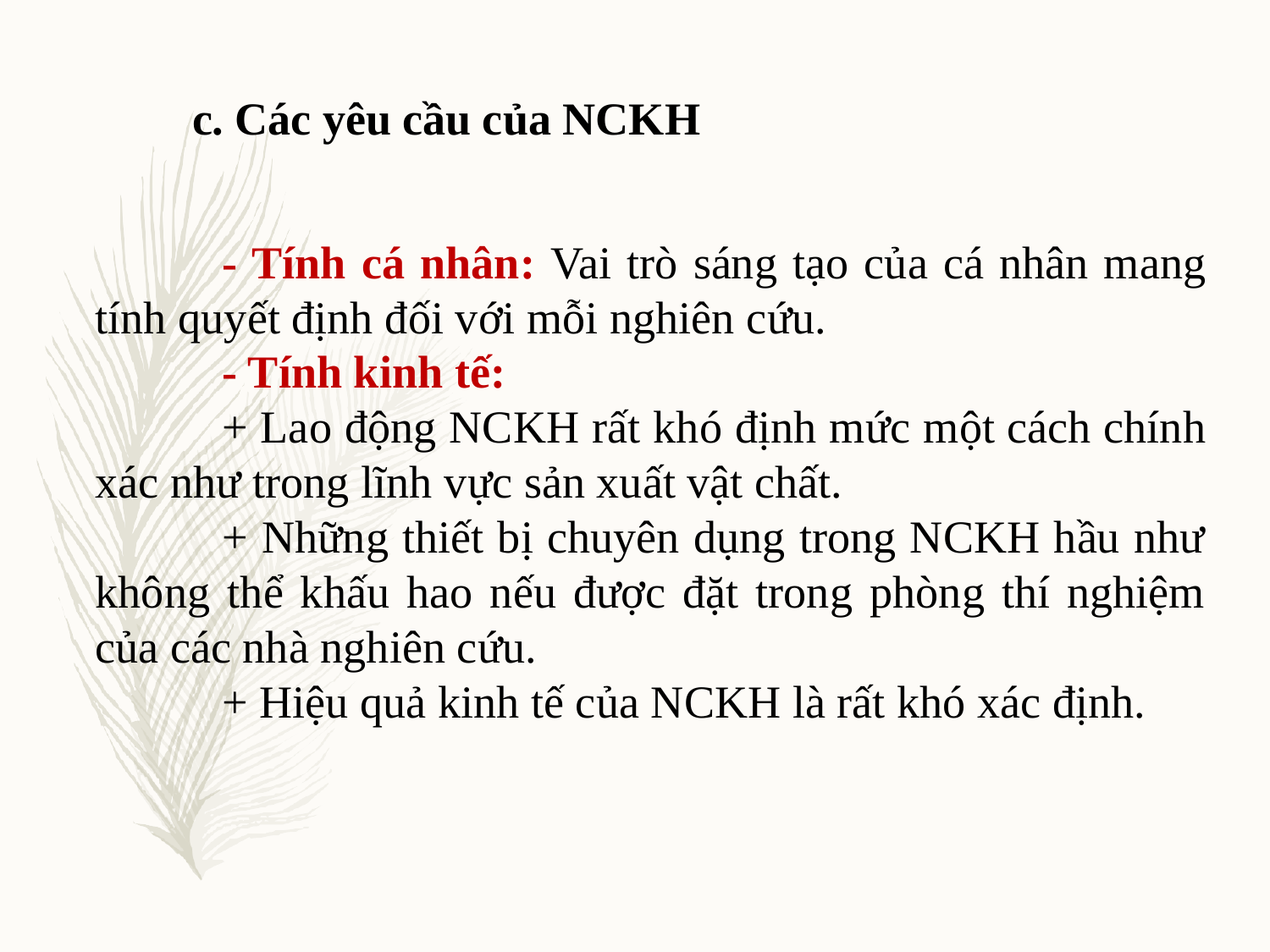

# c. Các yêu cầu của NCKH
	- Tính cá nhân: Vai trò sáng tạo của cá nhân mang tính quyết định đối với mỗi nghiên cứu.
	- Tính kinh tế:
	+ Lao động NCKH rất khó định mức một cách chính xác như trong lĩnh vực sản xuất vật chất.
	+ Những thiết bị chuyên dụng trong NCKH hầu như không thể khấu hao nếu được đặt trong phòng thí nghiệm của các nhà nghiên cứu.
	+ Hiệu quả kinh tế của NCKH là rất khó xác định.